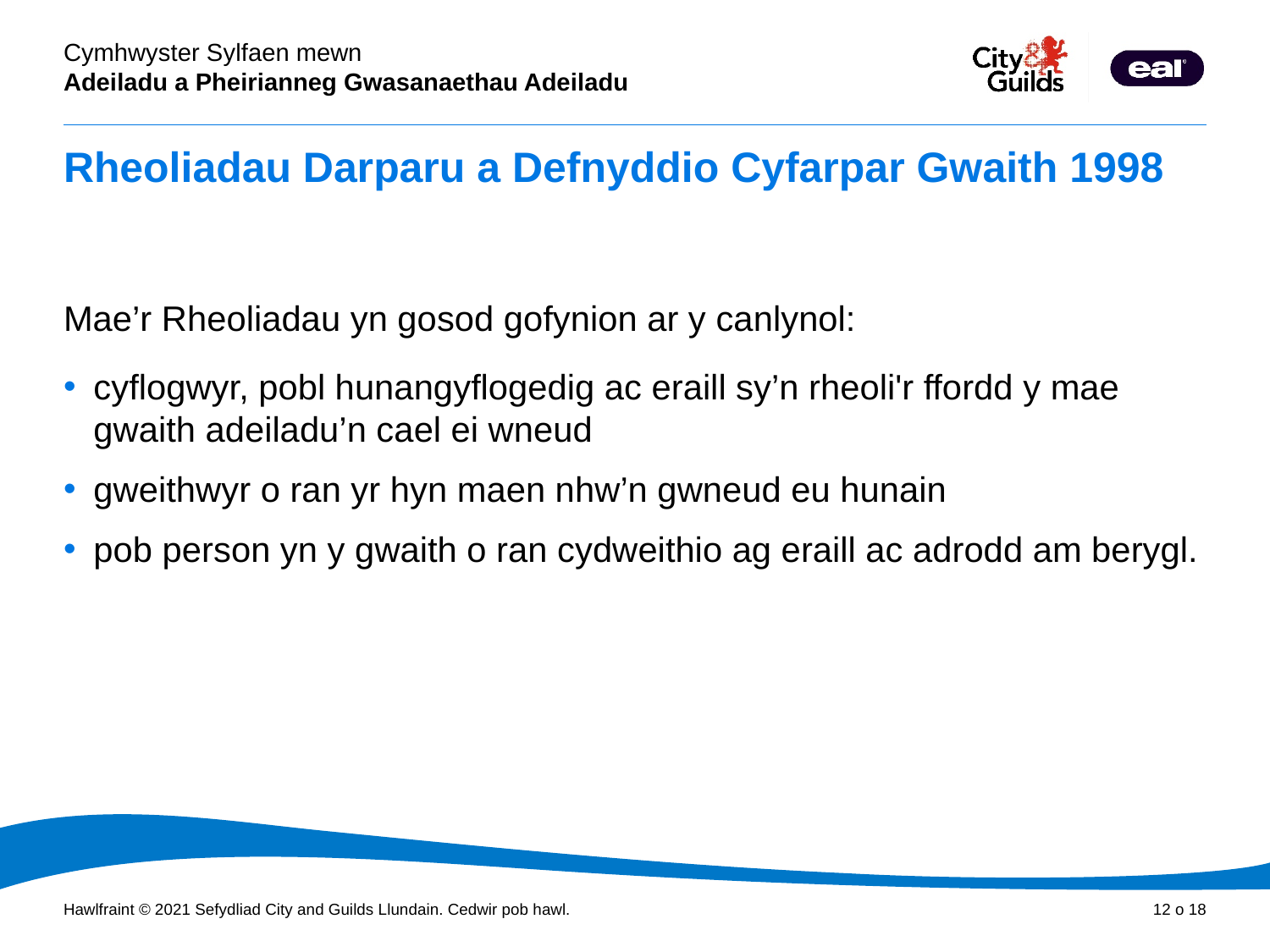

# Rheoliadau Darparu a Defnyddio Cyfarpar Gwaith 1998
Mae’r Rheoliadau yn gosod gofynion ar y canlynol:
cyflogwyr, pobl hunangyflogedig ac eraill sy’n rheoli'r ffordd y mae gwaith adeiladu’n cael ei wneud
gweithwyr o ran yr hyn maen nhw’n gwneud eu hunain
pob person yn y gwaith o ran cydweithio ag eraill ac adrodd am berygl.